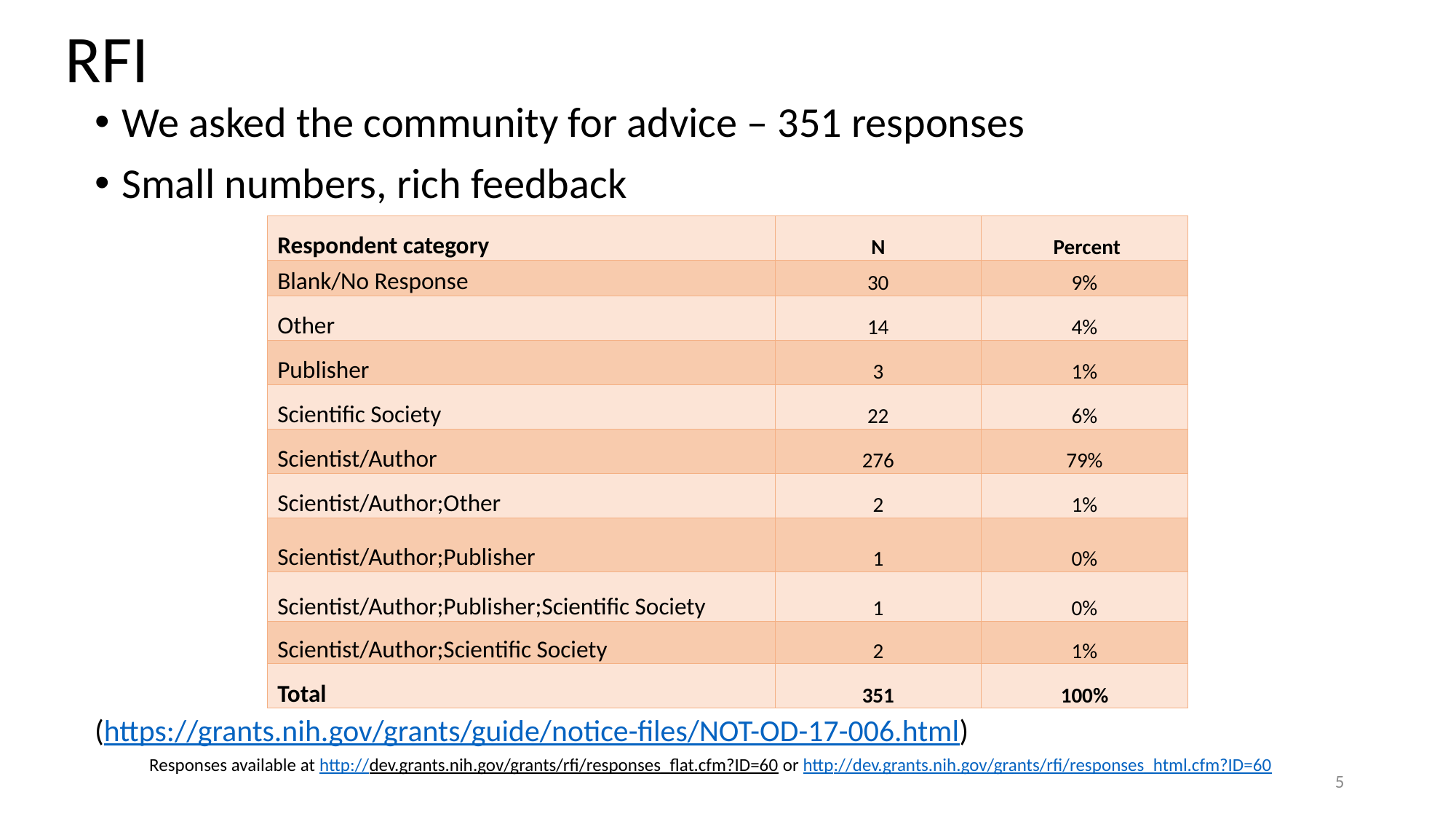

# RFI
We asked the community for advice – 351 responses
Small numbers, rich feedback

(https://grants.nih.gov/grants/guide/notice-files/NOT-OD-17-006.html)
Responses available at http://dev.grants.nih.gov/grants/rfi/responses_flat.cfm?ID=60 or http://dev.grants.nih.gov/grants/rfi/responses_html.cfm?ID=60

| Respondent category | N | Percent |
| --- | --- | --- |
| Blank/No Response | 30 | 9% |
| Other | 14 | 4% |
| Publisher | 3 | 1% |
| Scientific Society | 22 | 6% |
| Scientist/Author | 276 | 79% |
| Scientist/Author;Other | 2 | 1% |
| Scientist/Author;Publisher | 1 | 0% |
| Scientist/Author;Publisher;Scientific Society | 1 | 0% |
| Scientist/Author;Scientific Society | 2 | 1% |
| Total | 351 | 100% |
5